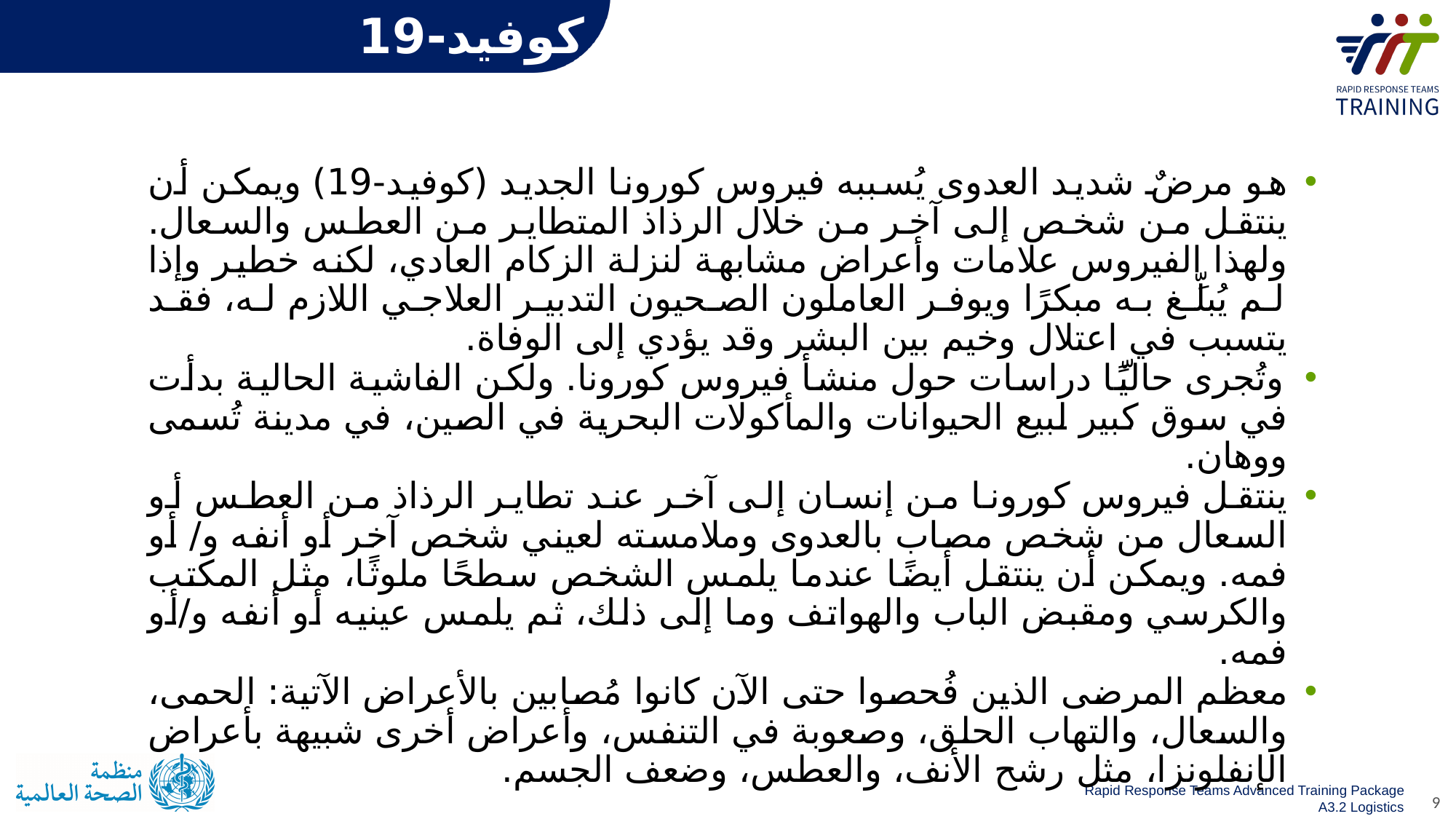

# كوفيد-19
هو مرضٌ شديد العدوى يُسببه فيروس كورونا الجديد (كوفيد-19) ويمكن أن ينتقل من شخص إلى آخر من خلال الرذاذ المتطاير من العطس والسعال. ولهذا الفيروس علامات وأعراض مشابهة لنزلة الزكام العادي، لكنه خطير وإذا لم يُبلَّغ به مبكرًا ويوفر العاملون الصحيون التدبير العلاجي اللازم له، فقد يتسبب في اعتلال وخيم بين البشر وقد يؤدي إلى الوفاة.
وتُجرى حاليًّا دراسات حول منشأ فيروس كورونا. ولكن الفاشية الحالية بدأت في سوق كبير لبيع الحيوانات والمأكولات البحرية في الصين، في مدينة تُسمى ووهان.
ينتقل فيروس كورونا من إنسان إلى آخر عند تطاير الرذاذ من العطس أو السعال من شخص مصاب بالعدوى وملامسته لعيني شخص آخر أو أنفه و/ أو فمه. ويمكن أن ينتقل أيضًا عندما يلمس الشخص سطحًا ملوثًا، مثل المكتب والكرسي ومقبض الباب والهواتف وما إلى ذلك، ثم يلمس عينيه أو أنفه و/أو فمه.
معظم المرضى الذين فُحصوا حتى الآن كانوا مُصابين بالأعراض الآتية: الحمى، والسعال، والتهاب الحلق، وصعوبة في التنفس، وأعراض أخرى شبيهة بأعراض الإنفلونزا، مثل رشح الأنف، والعطس، وضعف الجسم.
9